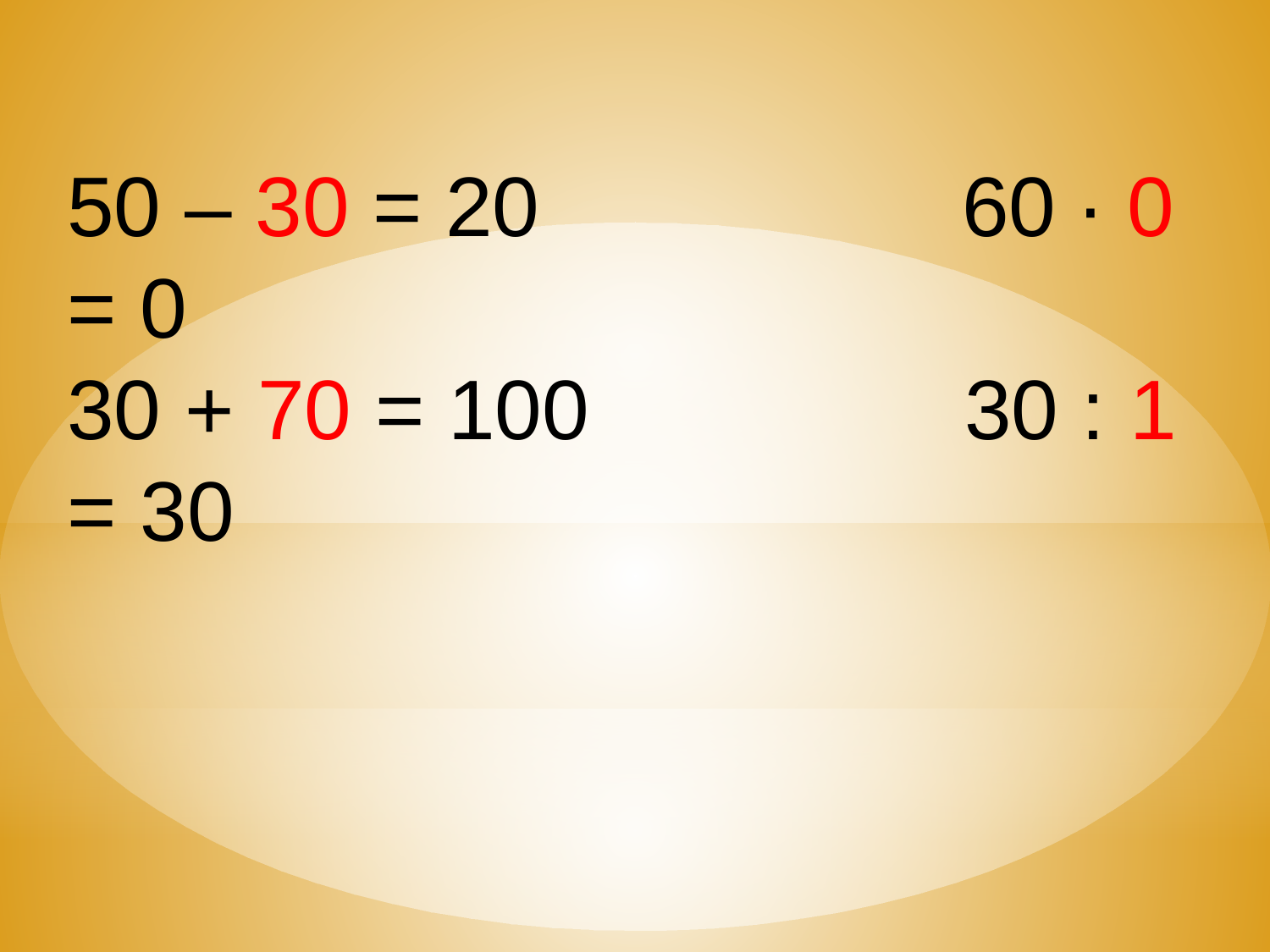

50 – 30 = 20                  60 ∙ 0 = 0
30 + 70 = 100                30 : 1 = 30
#